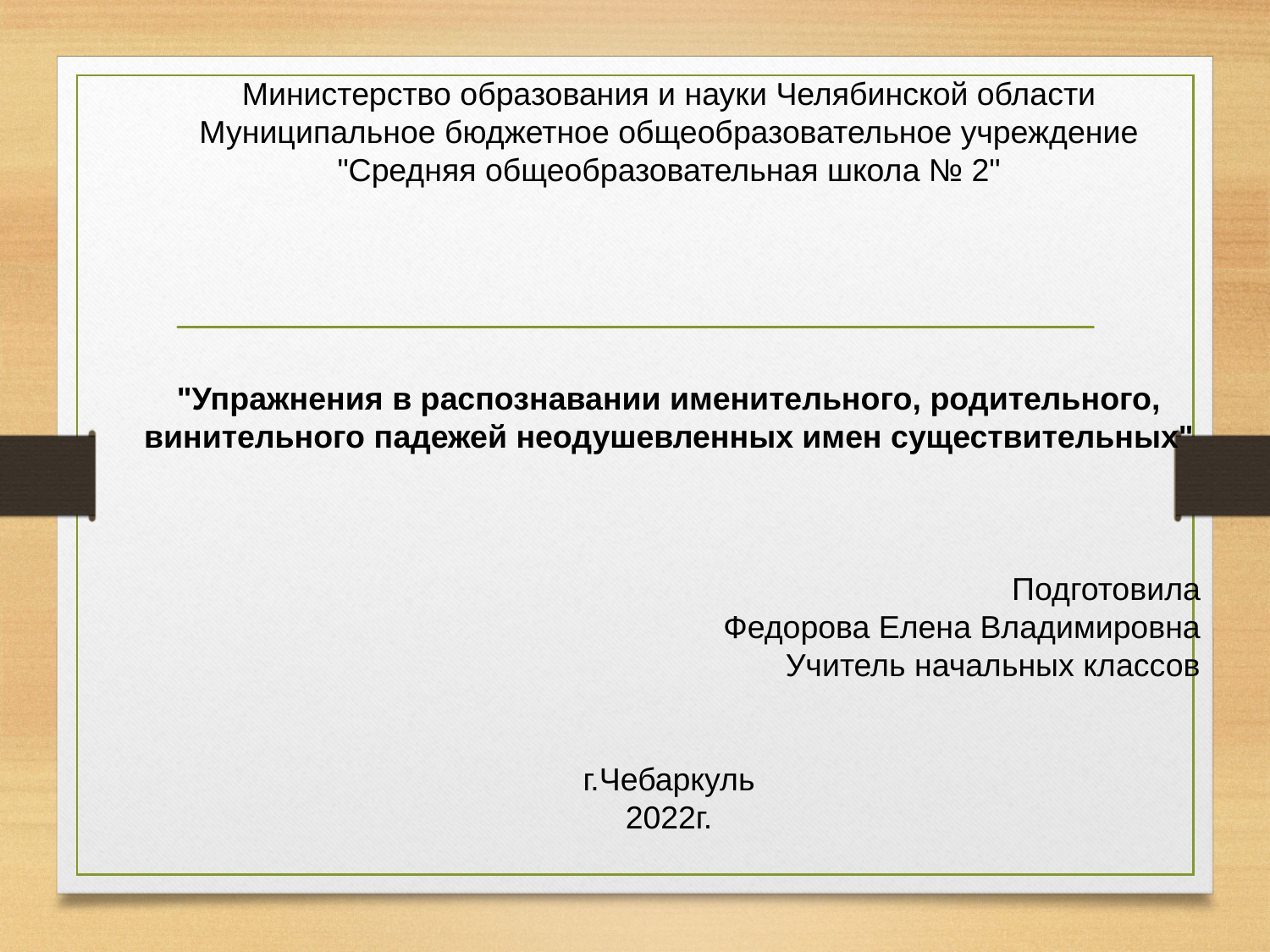

Министерство образования и науки Челябинской области
Муниципальное бюджетное общеобразовательное учреждение
"Средняя общеобразовательная школа № 2"

"Упражнения в распознавании именительного, родительного, винительного падежей неодушевленных имен существительных"

Подготовила
Федорова Елена Владимировна
Учитель начальных классов

г.Чебаркуль
2022г.